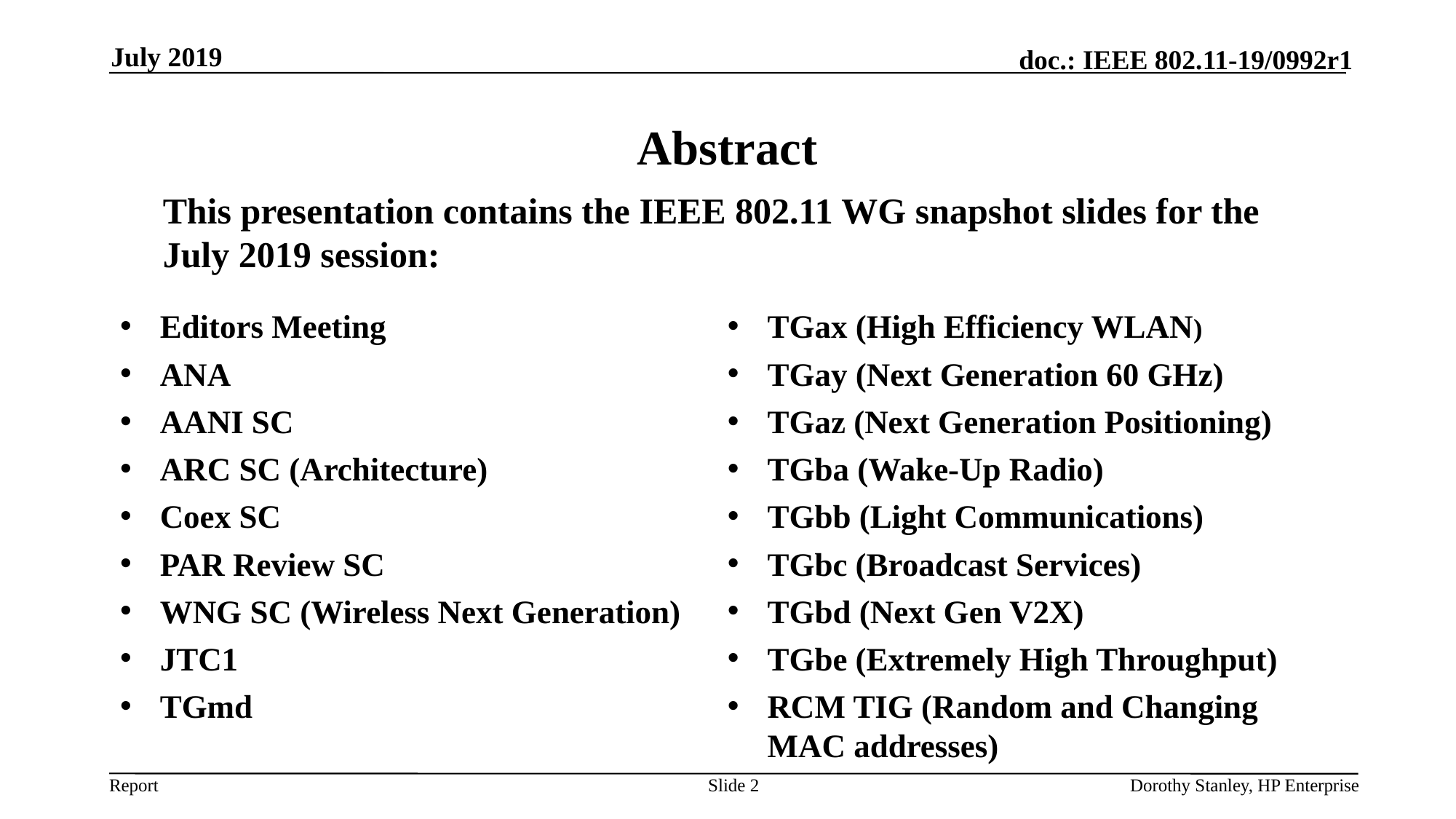

July 2019
# Abstract
	This presentation contains the IEEE 802.11 WG snapshot slides for the July 2019 session:

Editors Meeting
ANA
AANI SC
ARC SC (Architecture)
Coex SC
PAR Review SC
WNG SC (Wireless Next Generation)
JTC1
TGmd
TGax (High Efficiency WLAN)
TGay (Next Generation 60 GHz)
TGaz (Next Generation Positioning)
TGba (Wake-Up Radio)
TGbb (Light Communications)
TGbc (Broadcast Services)
TGbd (Next Gen V2X)
TGbe (Extremely High Throughput)
RCM TIG (Random and Changing MAC addresses)
Slide 2
Dorothy Stanley, HP Enterprise